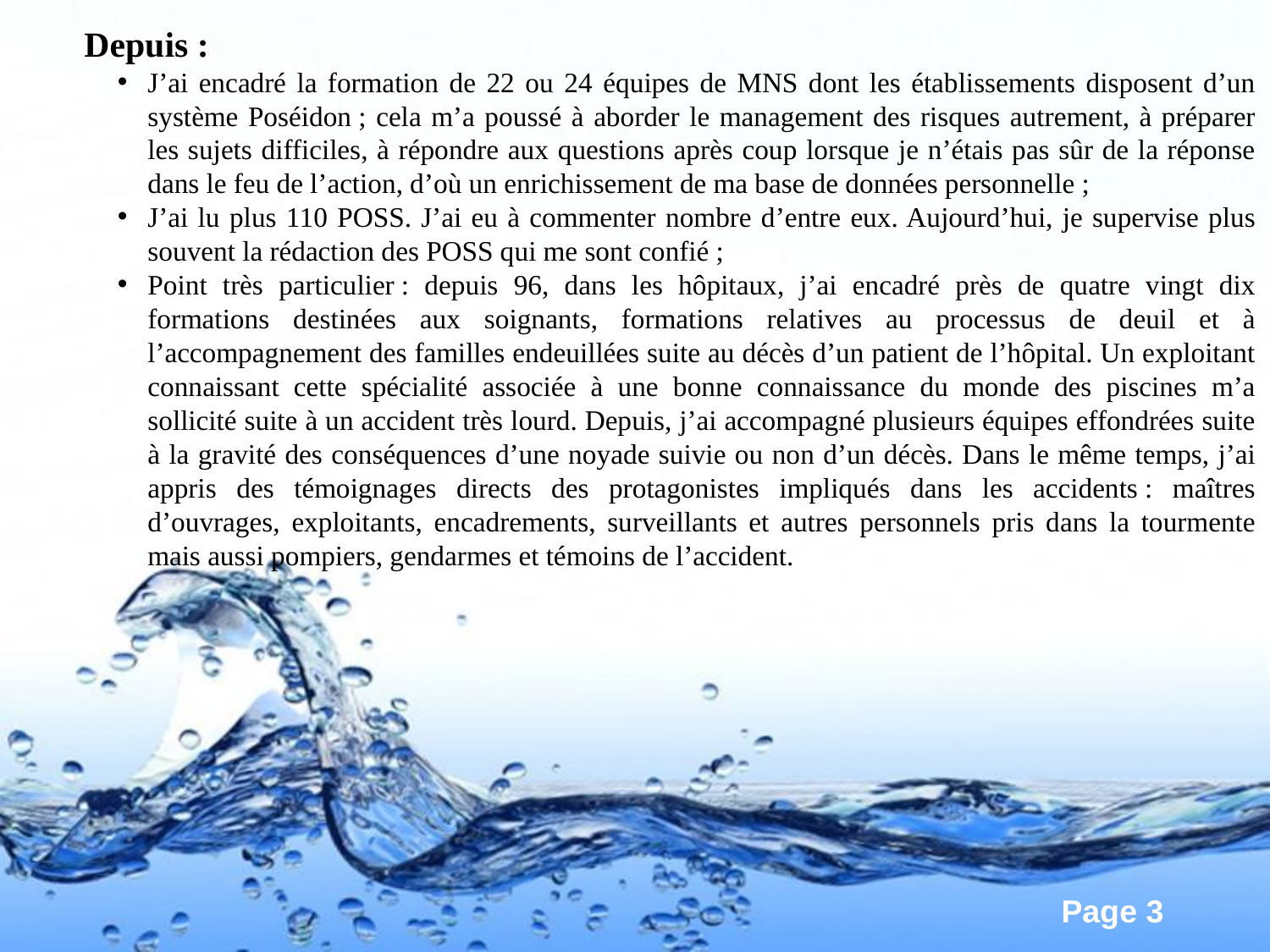

Depuis :
J’ai encadré la formation de 22 ou 24 équipes de MNS dont les établissements disposent d’un système Poséidon ; cela m’a poussé à aborder le management des risques autrement, à préparer les sujets difficiles, à répondre aux questions après coup lorsque je n’étais pas sûr de la réponse dans le feu de l’action, d’où un enrichissement de ma base de données personnelle ;
J’ai lu plus 110 POSS. J’ai eu à commenter nombre d’entre eux. Aujourd’hui, je supervise plus souvent la rédaction des POSS qui me sont confié ;
Point très particulier : depuis 96, dans les hôpitaux, j’ai encadré près de quatre vingt dix formations destinées aux soignants, formations relatives au processus de deuil et à l’accompagnement des familles endeuillées suite au décès d’un patient de l’hôpital. Un exploitant connaissant cette spécialité associée à une bonne connaissance du monde des piscines m’a sollicité suite à un accident très lourd. Depuis, j’ai accompagné plusieurs équipes effondrées suite à la gravité des conséquences d’une noyade suivie ou non d’un décès. Dans le même temps, j’ai appris des témoignages directs des protagonistes impliqués dans les accidents : maîtres d’ouvrages, exploitants, encadrements, surveillants et autres personnels pris dans la tourmente mais aussi pompiers, gendarmes et témoins de l’accident.